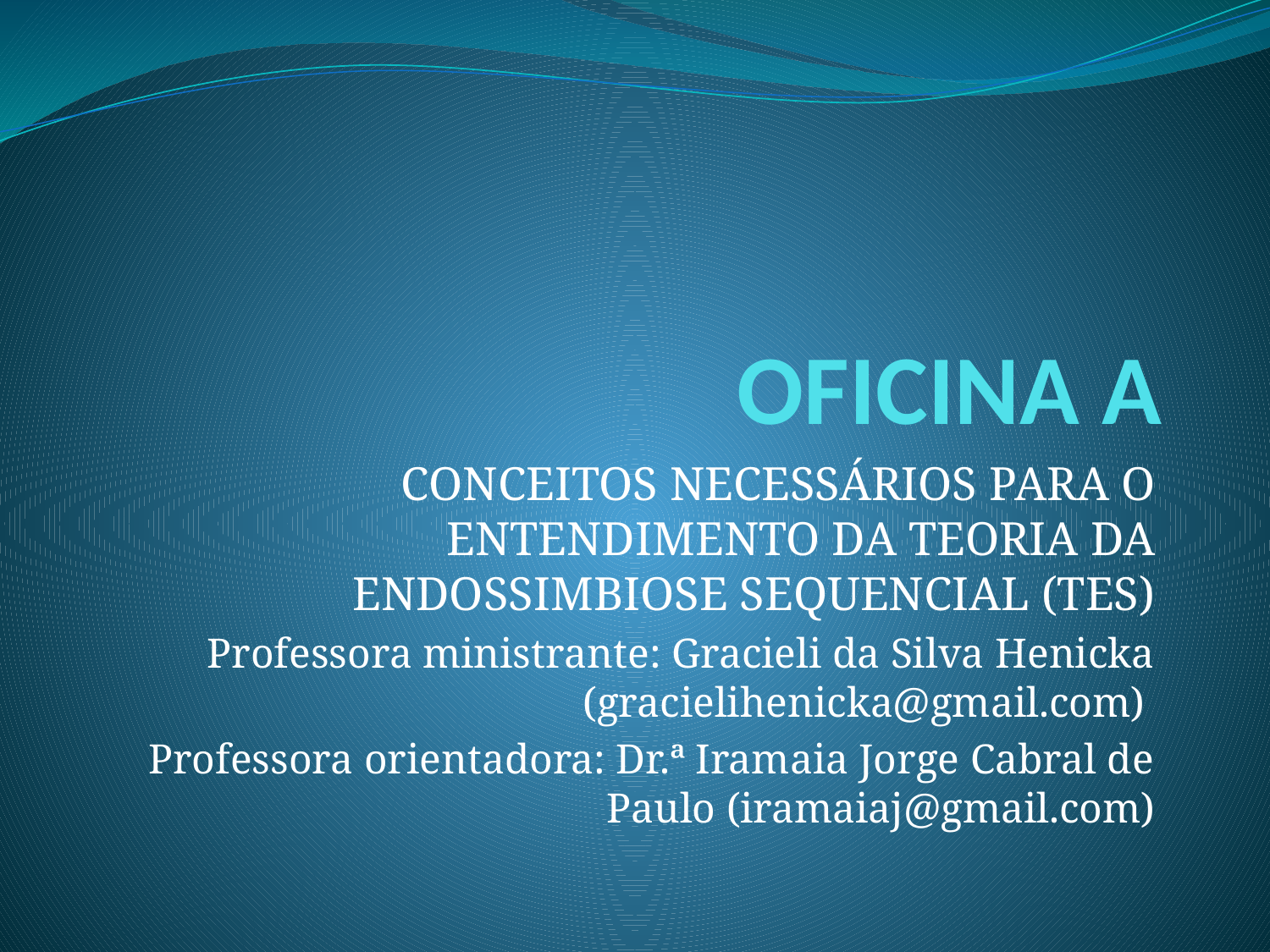

# OFICINA A
CONCEITOS NECESSÁRIOS PARA O ENTENDIMENTO DA TEORIA DA ENDOSSIMBIOSE SEQUENCIAL (TES)
Professora ministrante: Gracieli da Silva Henicka (gracielihenicka@gmail.com)
Professora orientadora: Dr.ª Iramaia Jorge Cabral de Paulo (iramaiaj@gmail.com)